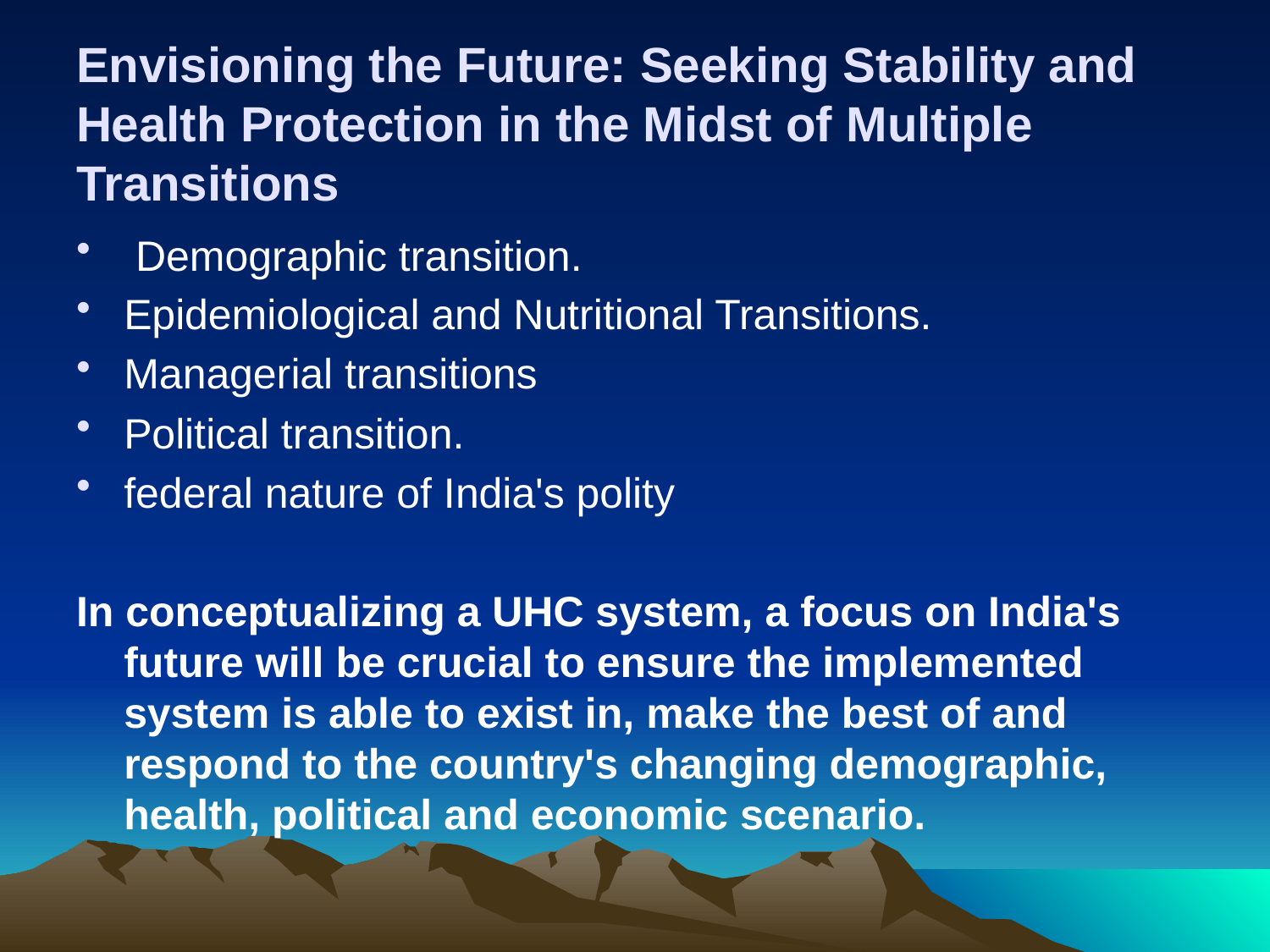

# Envisioning the Future: Seeking Stability and Health Protection in the Midst of Multiple Transitions
 Demographic transition.
Epidemiological and Nutritional Transitions.
Managerial transitions
Political transition.
federal nature of India's polity

In conceptualizing a UHC system, a focus on India's future will be crucial to ensure the implemented system is able to exist in, make the best of and respond to the country's changing demographic, health, political and economic scenario.